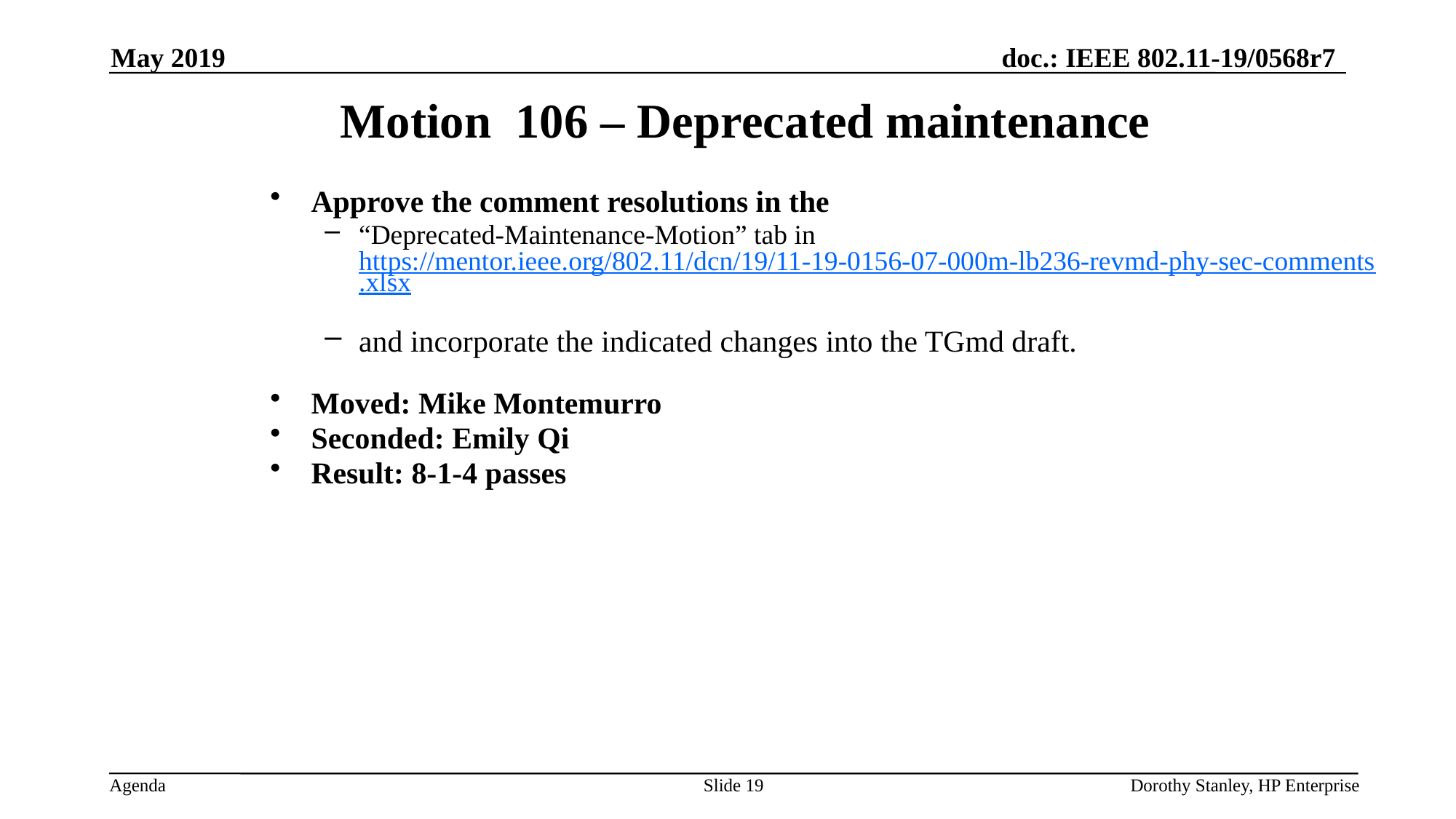

May 2019
Motion  106 – Deprecated maintenance
Approve the comment resolutions in the
“Deprecated-Maintenance-Motion” tab in https://mentor.ieee.org/802.11/dcn/19/11-19-0156-07-000m-lb236-revmd-phy-sec-comments.xlsx
and incorporate the indicated changes into the TGmd draft.
Moved: Mike Montemurro
Seconded: Emily Qi
Result: 8-1-4 passes

Slide 19
Dorothy Stanley, HP Enterprise